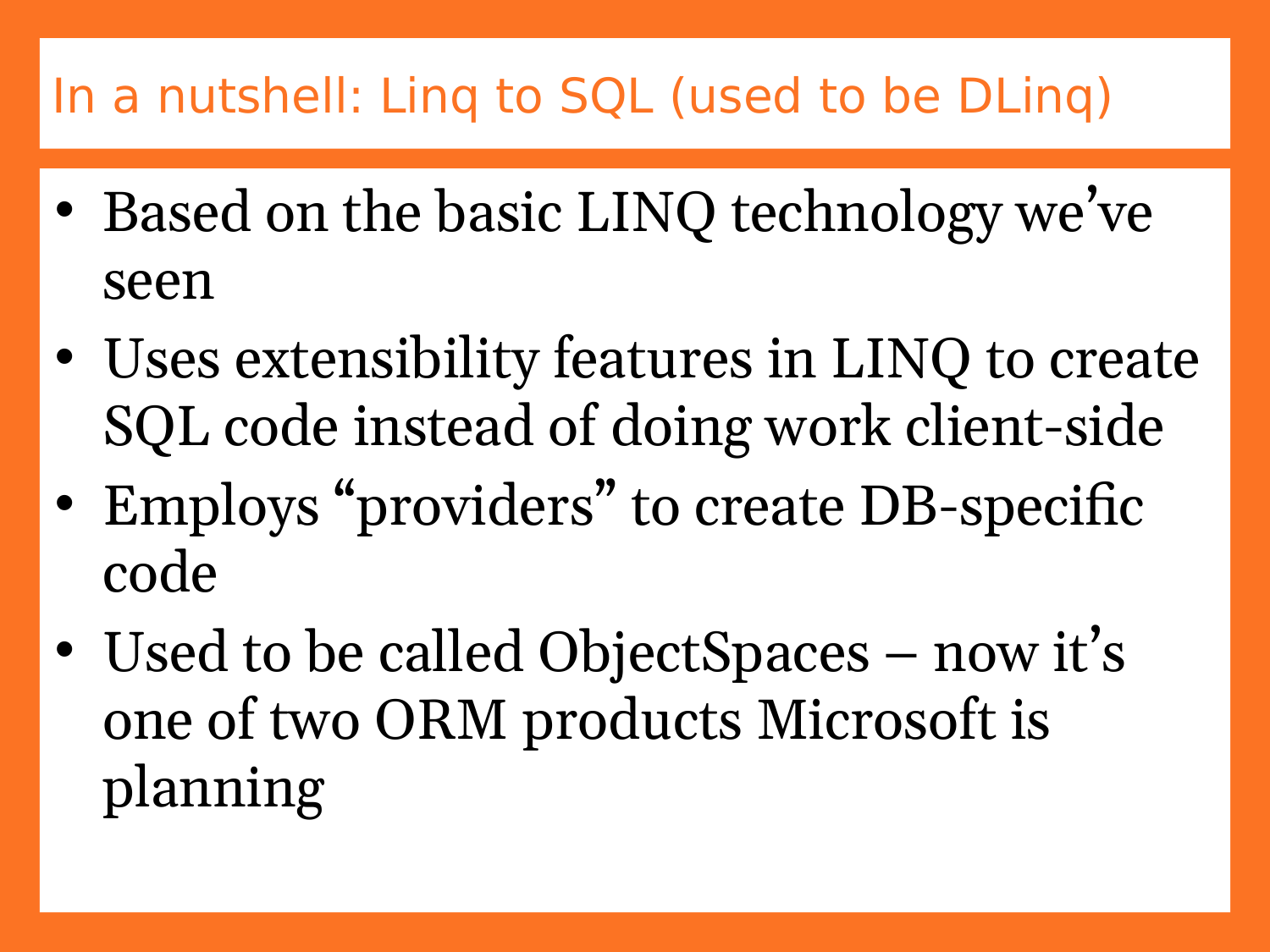

# In a nutshell: Linq to SQL (used to be DLinq)
Based on the basic LINQ technology we’ve seen
Uses extensibility features in LINQ to create SQL code instead of doing work client-side
Employs “providers” to create DB-specific code
Used to be called ObjectSpaces – now it’s one of two ORM products Microsoft is planning